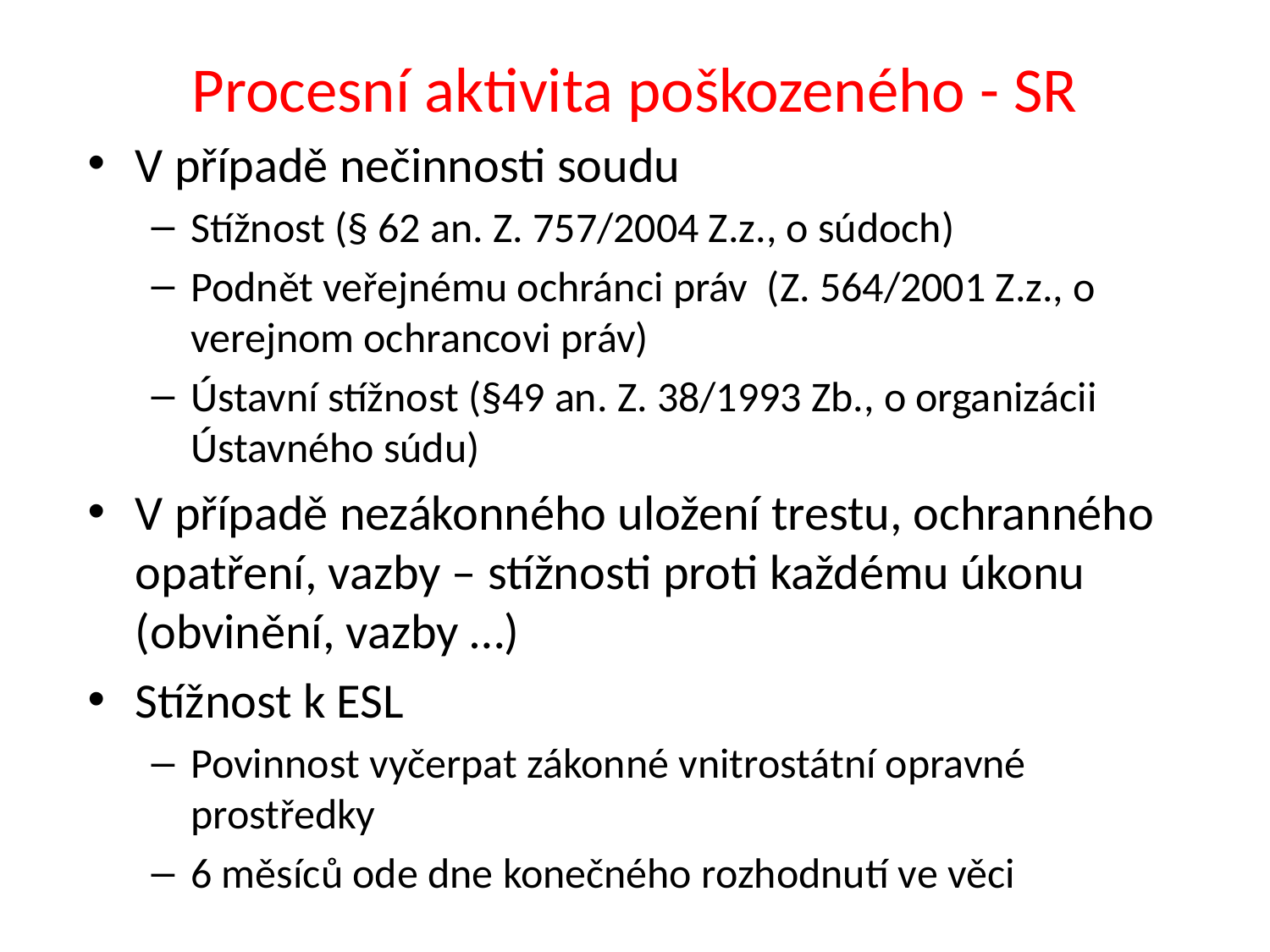

# Procesní aktivita poškozeného - SR
V případě nečinnosti soudu
Stížnost (§ 62 an. Z. 757/2004 Z.z., o súdoch)
Podnět veřejnému ochránci práv  (Z. 564/2001 Z.z., o verejnom ochrancovi práv)
Ústavní stížnost (§49 an. Z. 38/1993 Zb., o organizácii Ústavného súdu)
V případě nezákonného uložení trestu, ochranného opatření, vazby – stížnosti proti každému úkonu (obvinění, vazby …)
Stížnost k ESL
Povinnost vyčerpat zákonné vnitrostátní opravné prostředky
6 měsíců ode dne konečného rozhodnutí ve věci